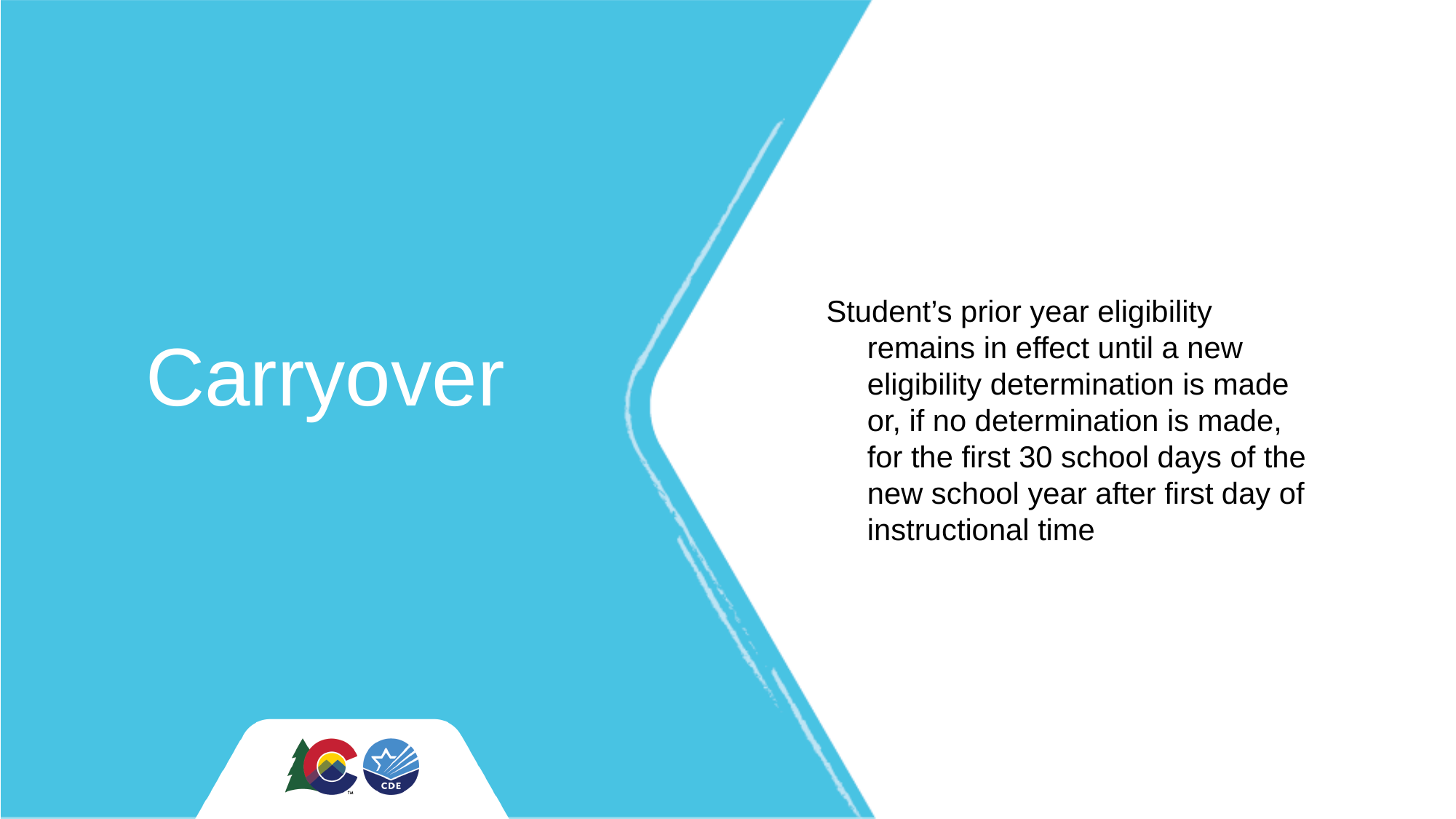

# Carryover
Student’s prior year eligibility remains in effect until a new eligibility determination is made or, if no determination is made, for the first 30 school days of the new school year after first day of instructional time